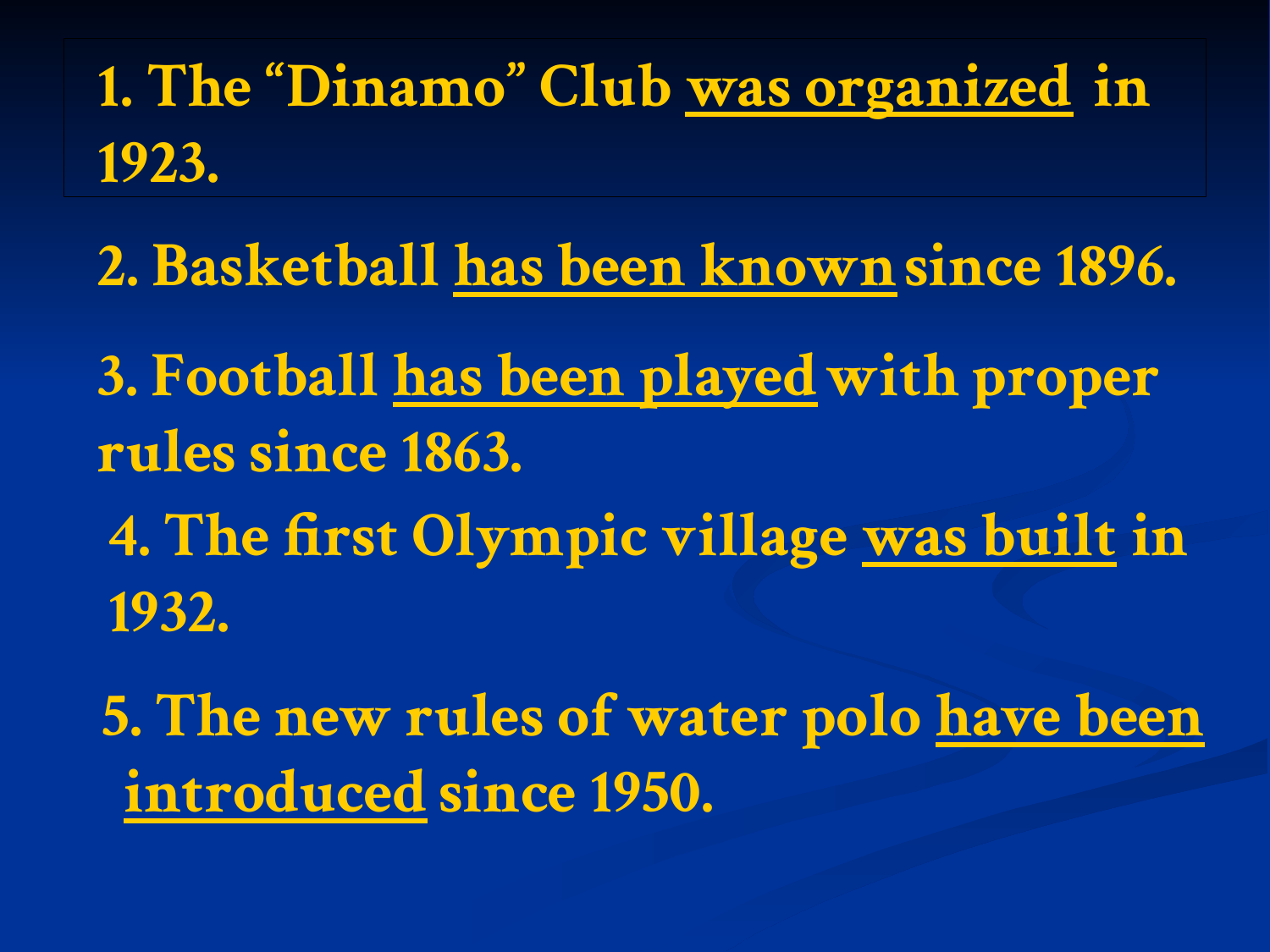

1. The “Dinamo” Club was organized  in 1923.
#
2. Basketball has been known since 1896.
3. Football has been played with proper rules since 1863.
4. The first Olympic village was built  in 1932.
  5. The new rules of water polo have been introduced since 1950.